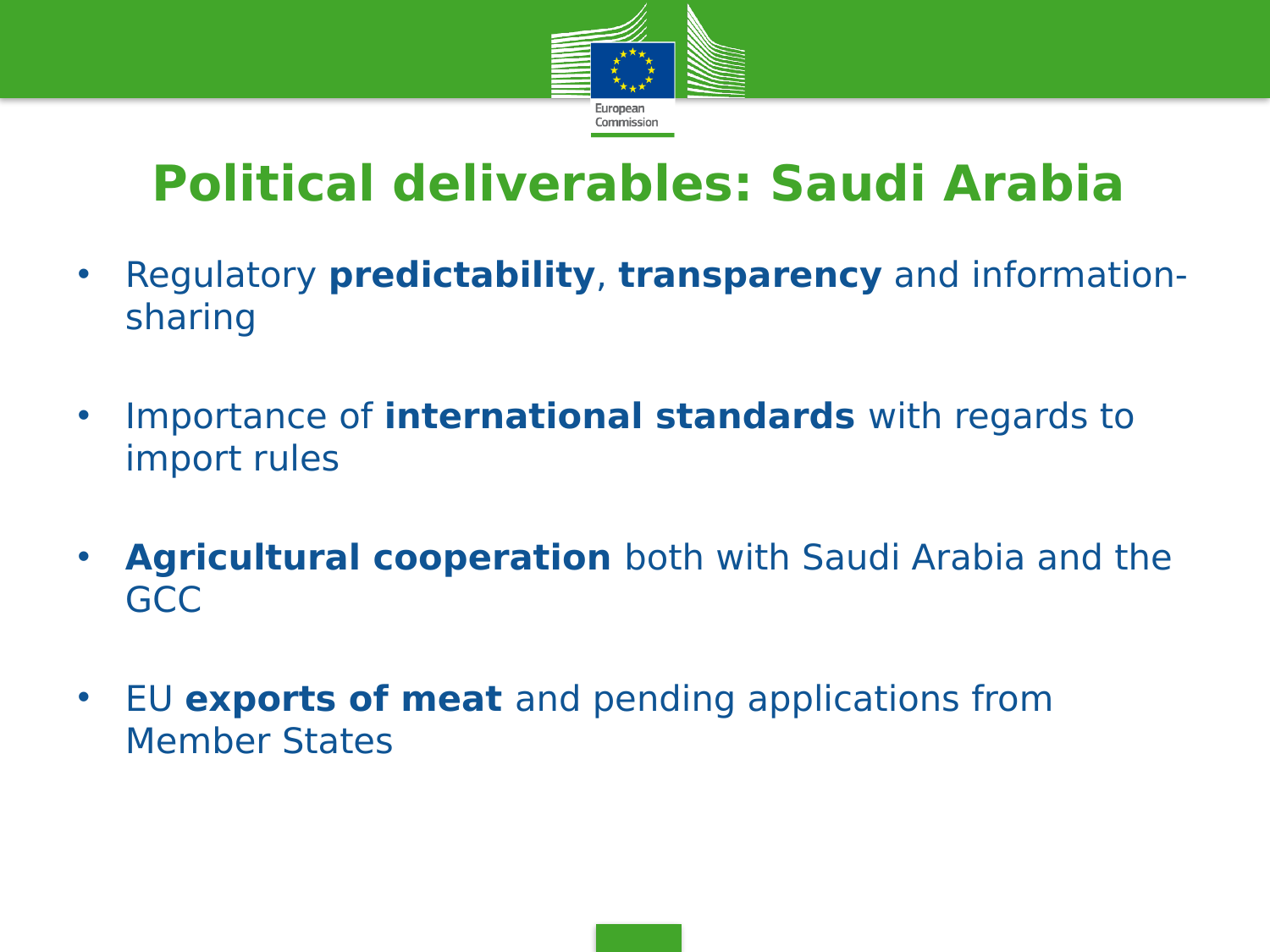

# Political deliverables: Saudi Arabia
Regulatory predictability, transparency and information-sharing

Importance of international standards with regards to import rules

Agricultural cooperation both with Saudi Arabia and the GCC

EU exports of meat and pending applications from Member States